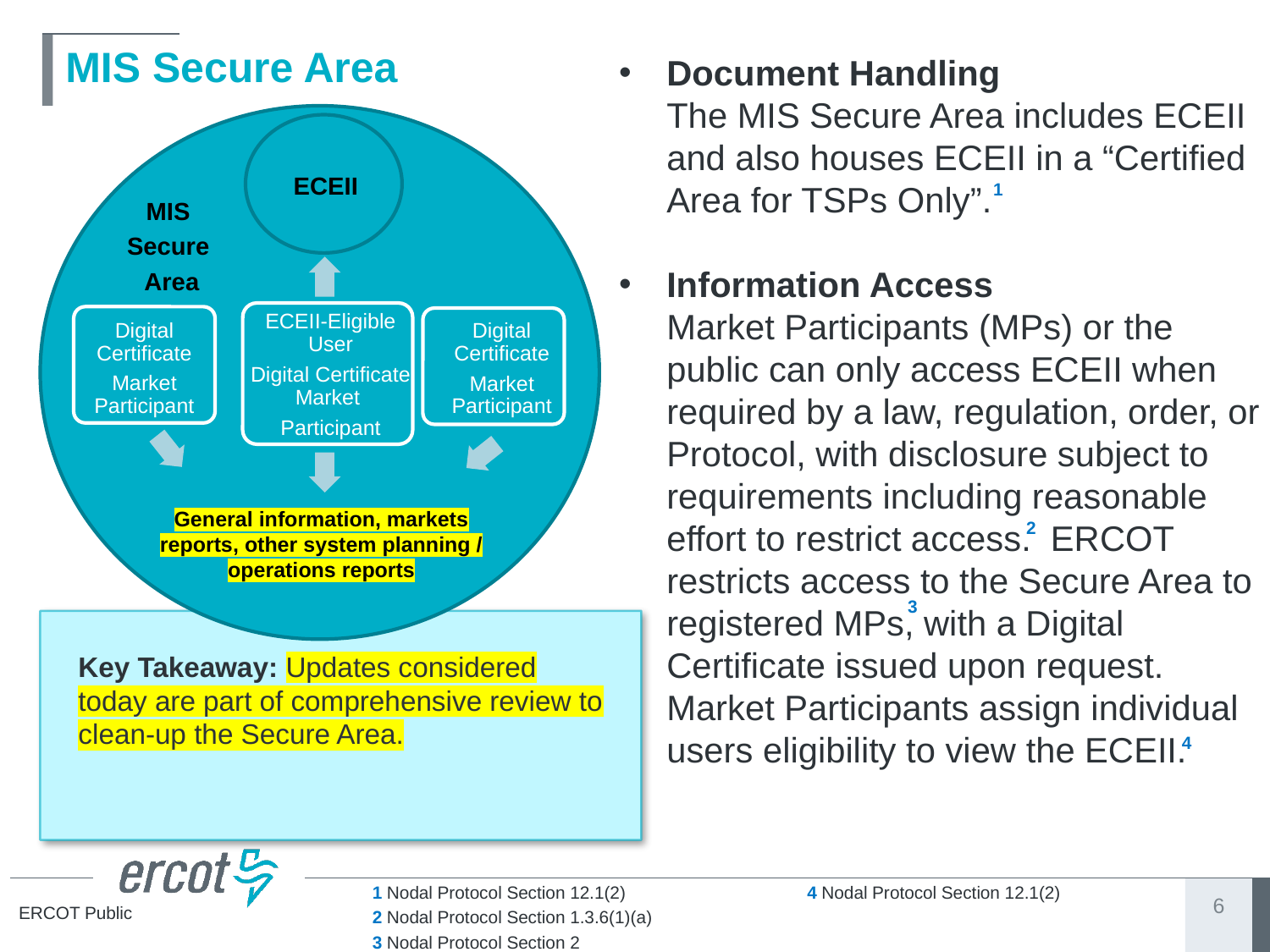

Document Handling
The MIS Secure Area includes ECEII and also houses ECEII in a “Certified Area for TSPs Only”.

Information Access
Market Participants (MPs) or the public can only access ECEII when required by a law, regulation, order, or Protocol, with disclosure subject to requirements including reasonable effort to restrict access.  ERCOT restricts access to the Secure Area to registered MPs, with a Digital Certificate issued upon request. Market Participants assign individual users eligibility to view the ECEII.

# MIS Secure Area

ECEII
MIS
Secure
Area

ECEII-Eligible User
Digital Certificate Market
Participant

Digital Certificate
Market Participant

Digital Certificate
Market Participant
General information, markets reports, other system planning / operations reports
1
2
3
Key Takeaway: Updates considered today are part of comprehensive review to clean-up the Secure Area.

4
	1 Nodal Protocol Section 12.1(2)
	2 Nodal Protocol Section 1.3.6(1)(a)
	3 Nodal Protocol Section 2
	4 Nodal Protocol Section 12.1(2)
6